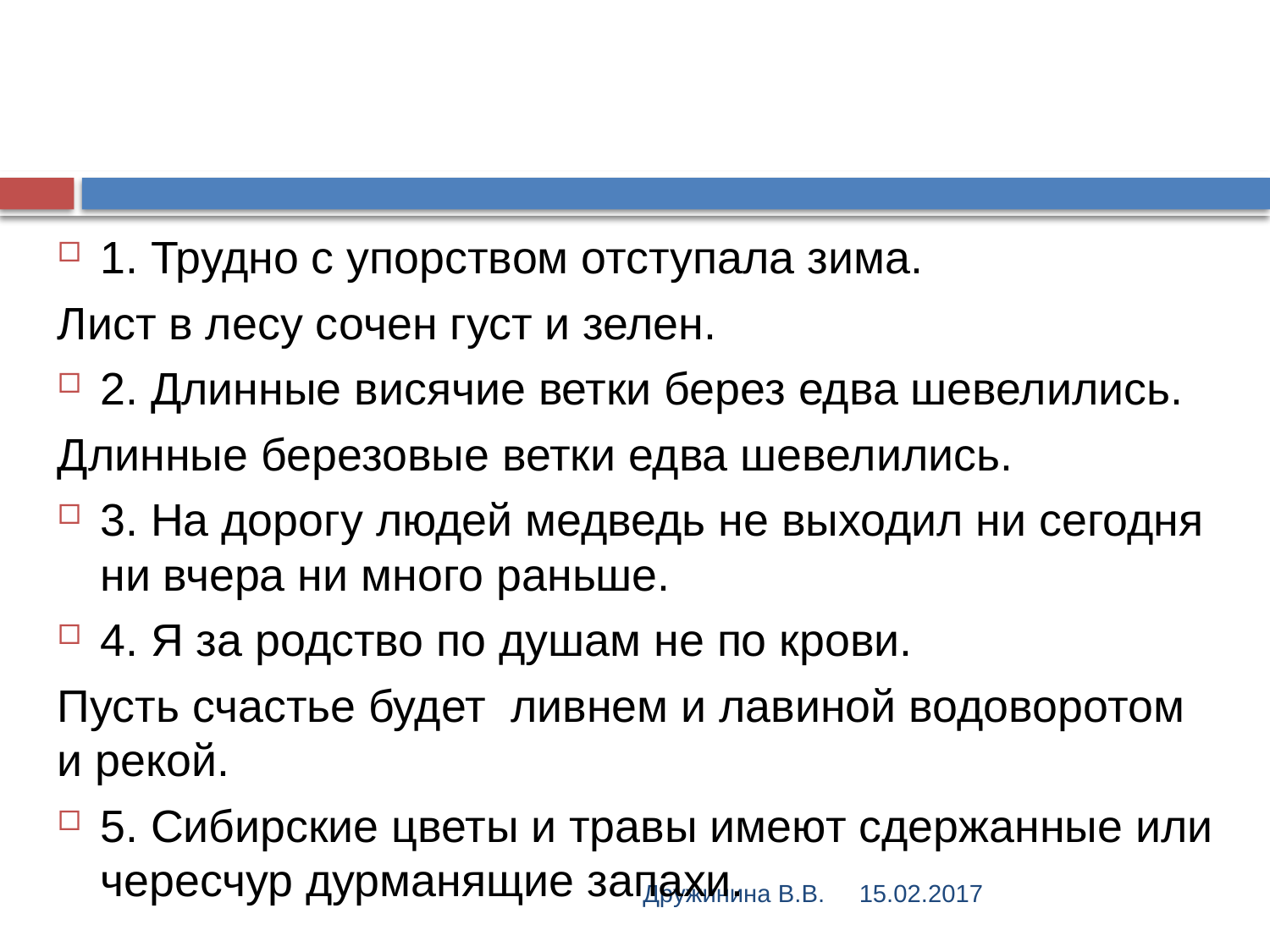

#
1. Трудно с упорством отступала зима.
Лист в лесу сочен густ и зелен.
2. Длинные висячие ветки берез едва шевелились.
Длинные березовые ветки едва шевелились.
3. На дорогу людей медведь не выходил ни сегодня ни вчера ни много раньше.
4. Я за родство по душам не по крови.
Пусть счастье будет  ливнем и лавиной водоворотом и рекой.
5. Сибирские цветы и травы имеют сдержанные или чересчур дурманящие запахи.

Дружинина В.В.
15.02.2017